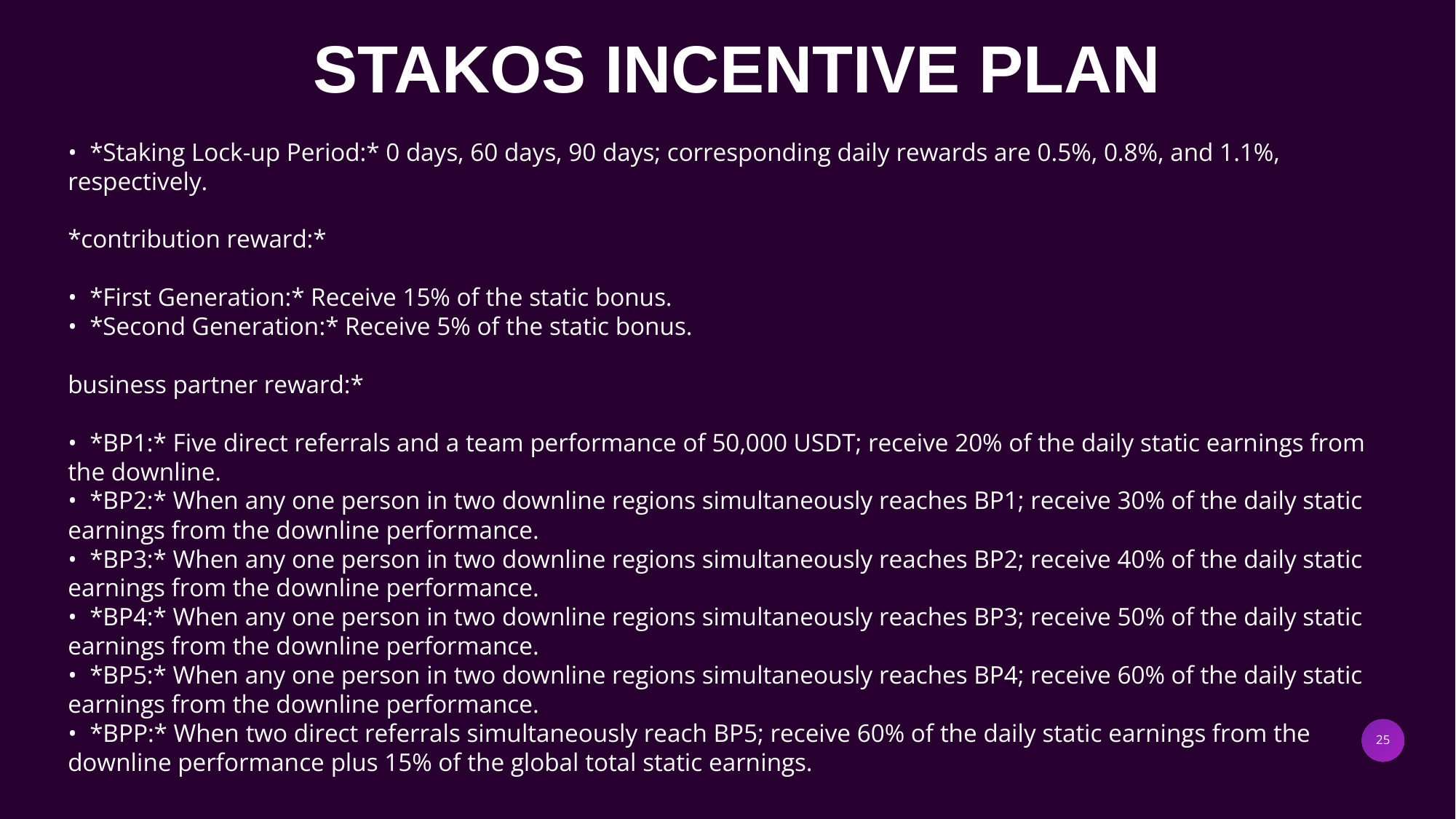

STAKOS INCENTIVE PLAN

•⁠  ⁠*Staking Lock-up Period:* 0 days, 60 days, 90 days; corresponding daily rewards are 0.5%, 0.8%, and 1.1%, respectively.

*contribution reward:*

•⁠  ⁠*First Generation:* Receive 15% of the static bonus.
•⁠  ⁠*Second Generation:* Receive 5% of the static bonus.

business partner reward:*

•⁠  ⁠*BP1:* Five direct referrals and a team performance of 50,000 USDT; receive 20% of the daily static earnings from the downline.
•⁠  ⁠*BP2:* When any one person in two downline regions simultaneously reaches BP1; receive 30% of the daily static earnings from the downline performance.
•⁠  ⁠*BP3:* When any one person in two downline regions simultaneously reaches BP2; receive 40% of the daily static earnings from the downline performance.
•⁠  ⁠*BP4:* When any one person in two downline regions simultaneously reaches BP3; receive 50% of the daily static earnings from the downline performance.
•⁠  ⁠*BP5:* When any one person in two downline regions simultaneously reaches BP4; receive 60% of the daily static earnings from the downline performance.
•⁠  ⁠*BPP:* When two direct referrals simultaneously reach BP5; receive 60% of the daily static earnings from the downline performance plus 15% of the global total static earnings.